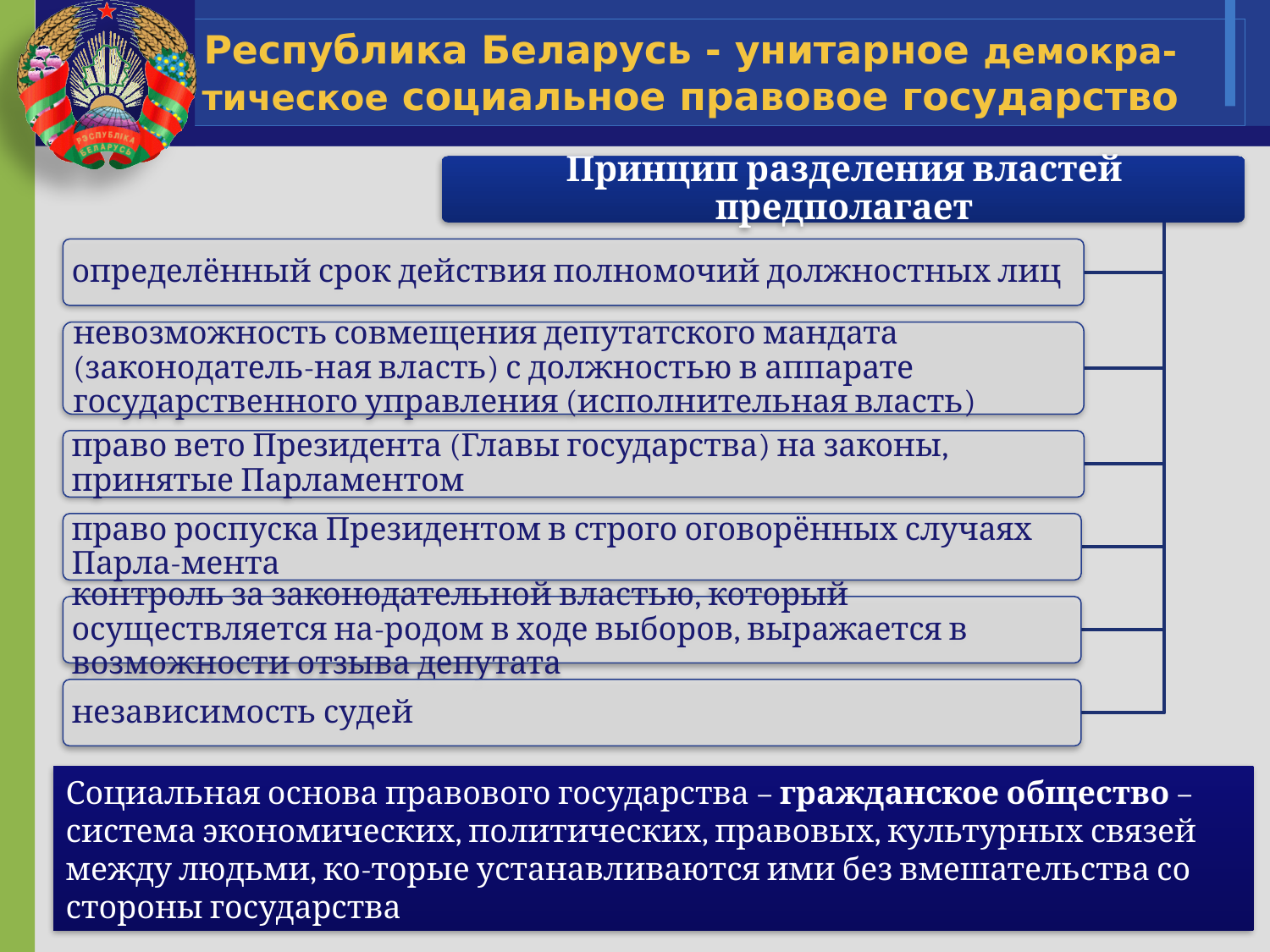

# Республика Беларусь - унитарное демокра-тическое социальное правовое государство
Принцип разделения властей предполагает
определённый срок действия полномочий должностных лиц
невозможность совмещения депутатского мандата (законодатель-ная власть) с должностью в аппарате государственного управления (исполнительная власть)
право вето Президента (Главы государства) на законы, принятые Парламентом
право роспуска Президентом в строго оговорённых случаях Парла-мента
контроль за законодательной властью, который осуществляется на-родом в ходе выборов, выражается в возможности отзыва депутата
независимость судей

Социальная основа правового государства – гражданское общество – система экономических, политических, правовых, культурных связей между людьми, ко-торые устанавливаются ими без вмешательства со стороны государства